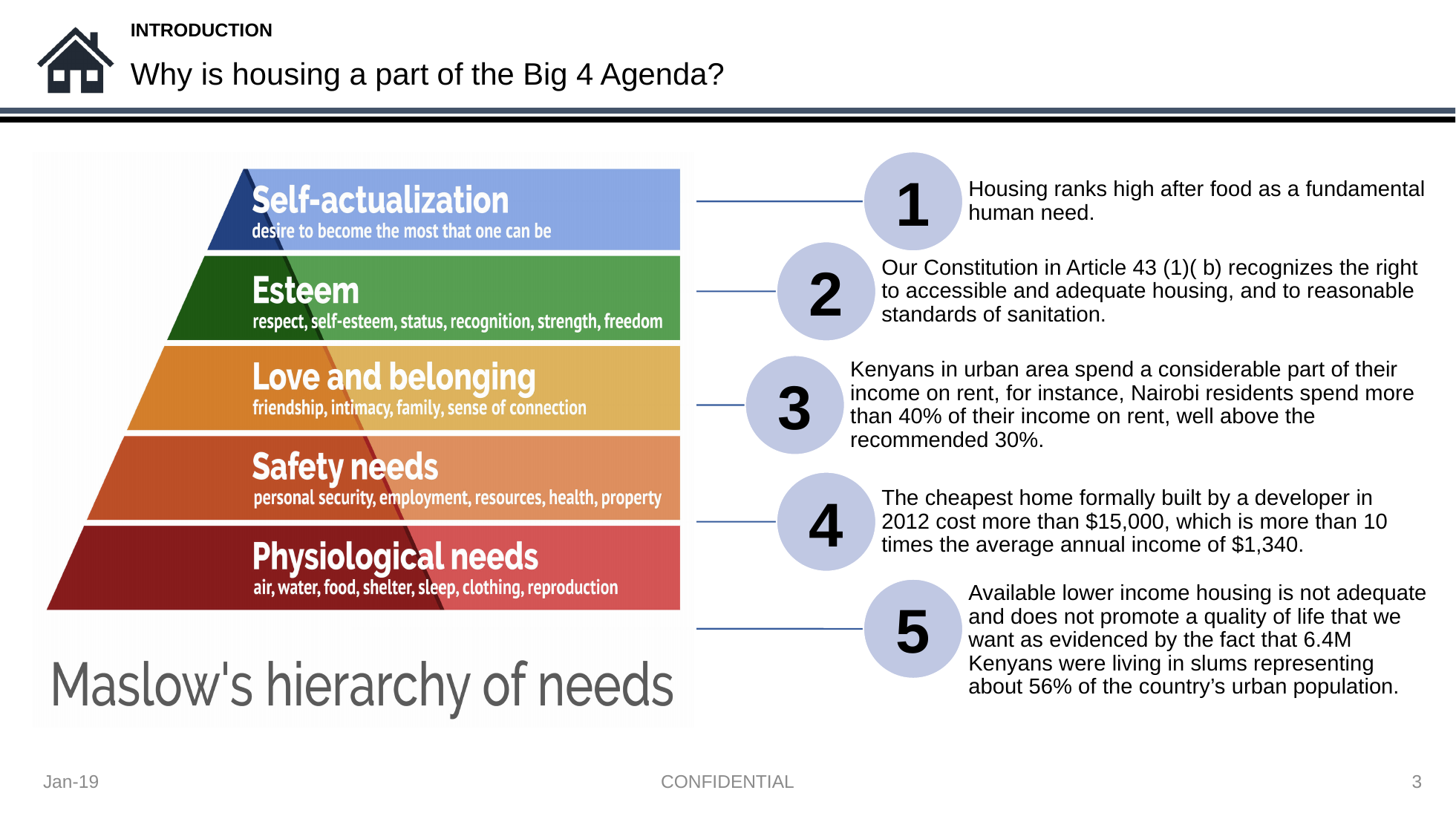

INTRODUCTION
# Why is housing a part of the Big 4 Agenda?

1
Housing ranks high after food as a fundamental human need.

2
Our Constitution in Article 43 (1)( b) recognizes the right to accessible and adequate housing, and to reasonable standards of sanitation.

3
Kenyans in urban area spend a considerable part of their income on rent, for instance, Nairobi residents spend more than 40% of their income on rent, well above the recommended 30%.

4
The cheapest home formally built by a developer in 2012 cost more than $15,000, which is more than 10 times the average annual income of $1,340.

5
Available lower income housing is not adequate and does not promote a quality of life that we want as evidenced by the fact that 6.4M Kenyans were living in slums representing about 56% of the country’s urban population.

CONFIDENTIAL
3
Jan-19